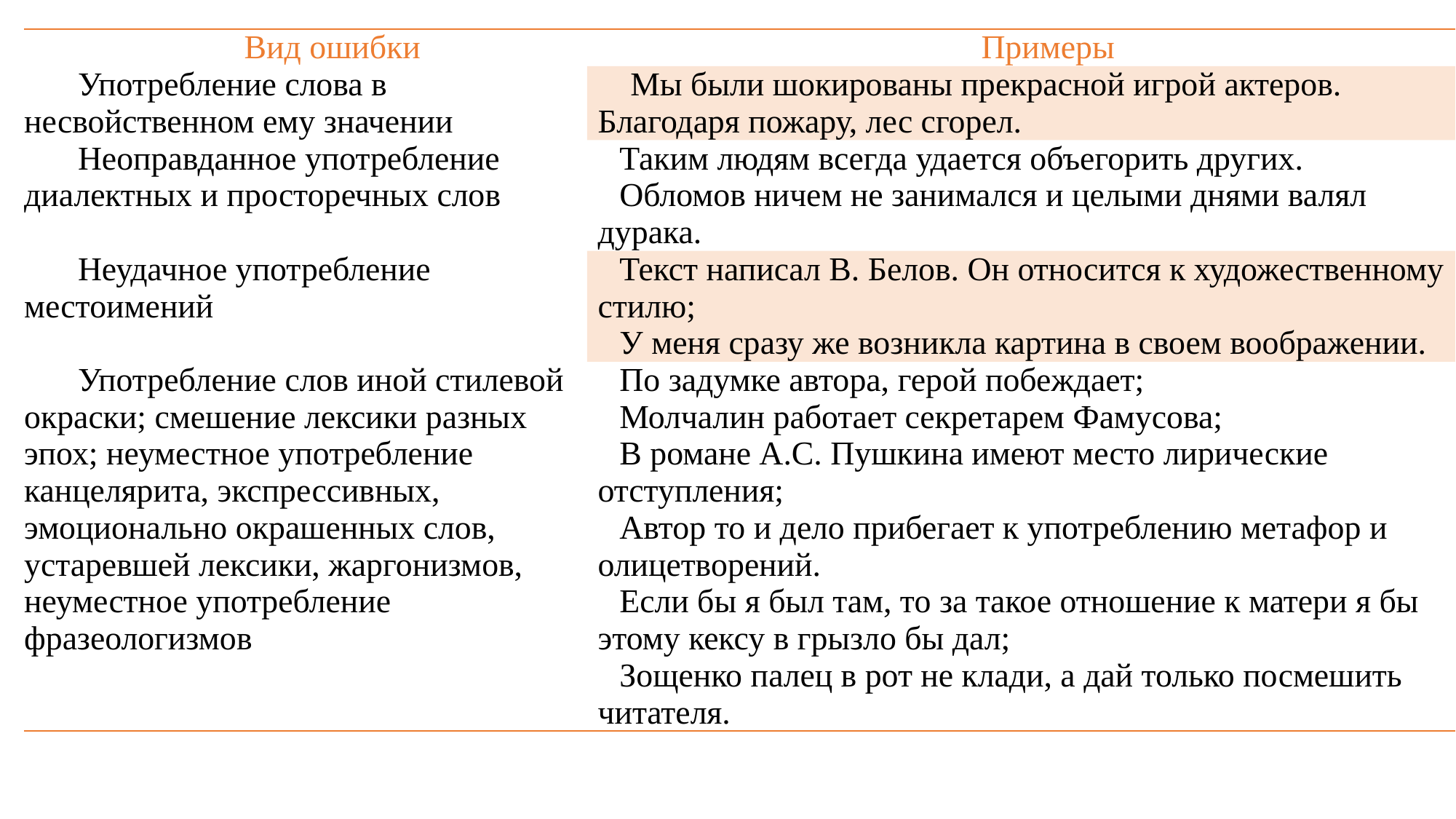

| Вид ошибки | Примеры |
| --- | --- |
| Употребление слова в несвойственном ему значении | Мы были шокированы прекрасной игрой актеров. Благодаря пожару, лес сгорел. |
| Неоправданное употребление диалектных и просторечных слов | Таким людям всегда удается объегорить других. Обломов ничем не занимался и целыми днями валял дурака. |
| Неудачное употребление местоимений | Текст написал В. Белов. Он относится к художественному стилю; У меня сразу же возникла картина в своем воображении. |
| Употребление слов иной стилевой окраски; смешение лексики разных эпох; неуместное употребление канцелярита, экспрессивных, эмоционально окрашенных слов, устаревшей лексики, жаргонизмов, неуместное употребление фразеологизмов | По задумке автора, герой побеждает; Молчалин работает секретарем Фамусова; В романе А.С. Пушкина имеют место лирические отступления; Автор то и дело прибегает к употреблению метафор и олицетворений. Если бы я был там, то за такое отношение к матери я бы этому кексу в грызло бы дал; Зощенко палец в рот не клади, а дай только посмешить читателя. |